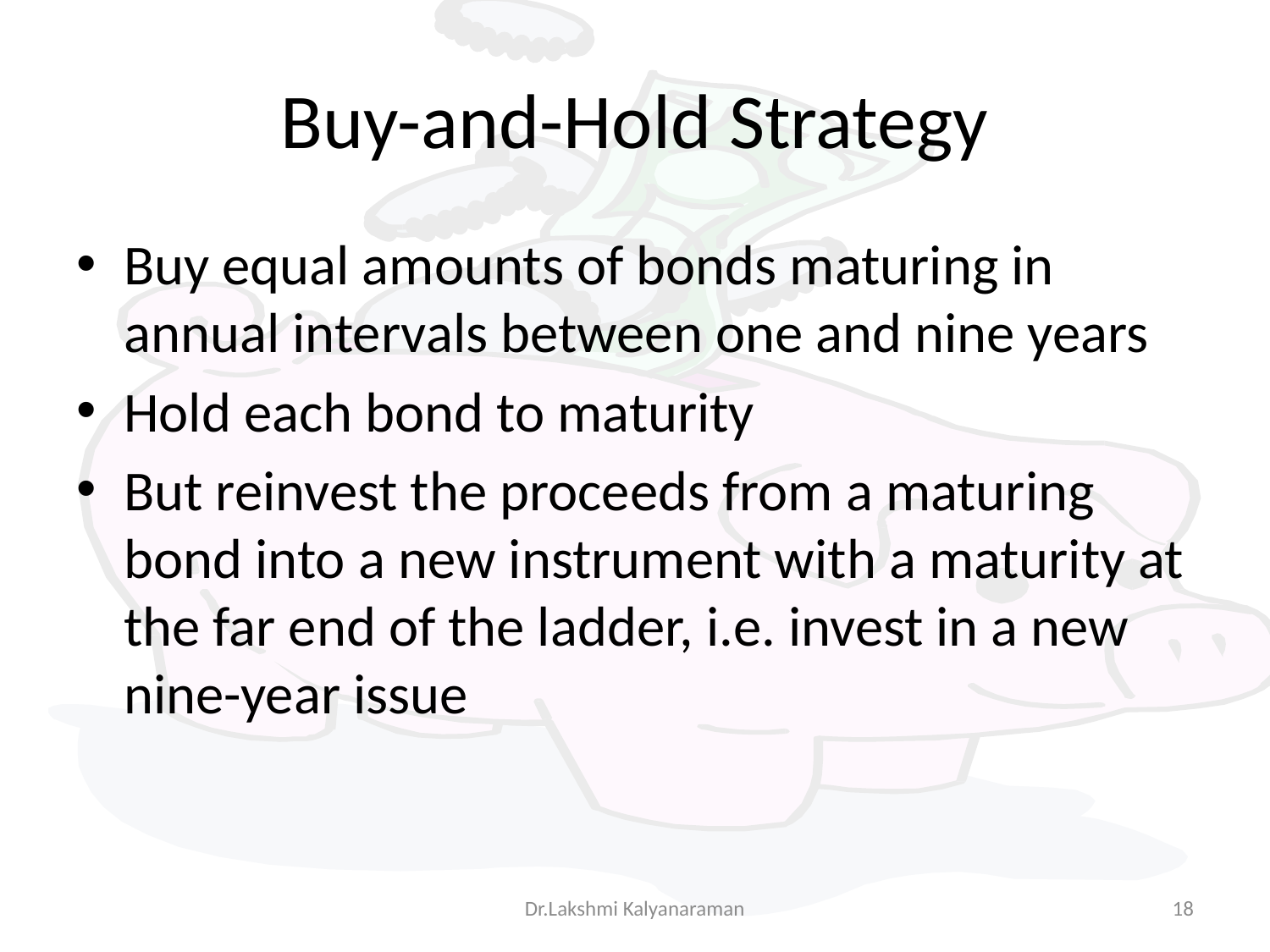

# Buy-and-Hold Strategy
Buy equal amounts of bonds maturing in annual intervals between one and nine years
Hold each bond to maturity
But reinvest the proceeds from a maturing bond into a new instrument with a maturity at the far end of the ladder, i.e. invest in a new nine-year issue
Dr.Lakshmi Kalyanaraman
18